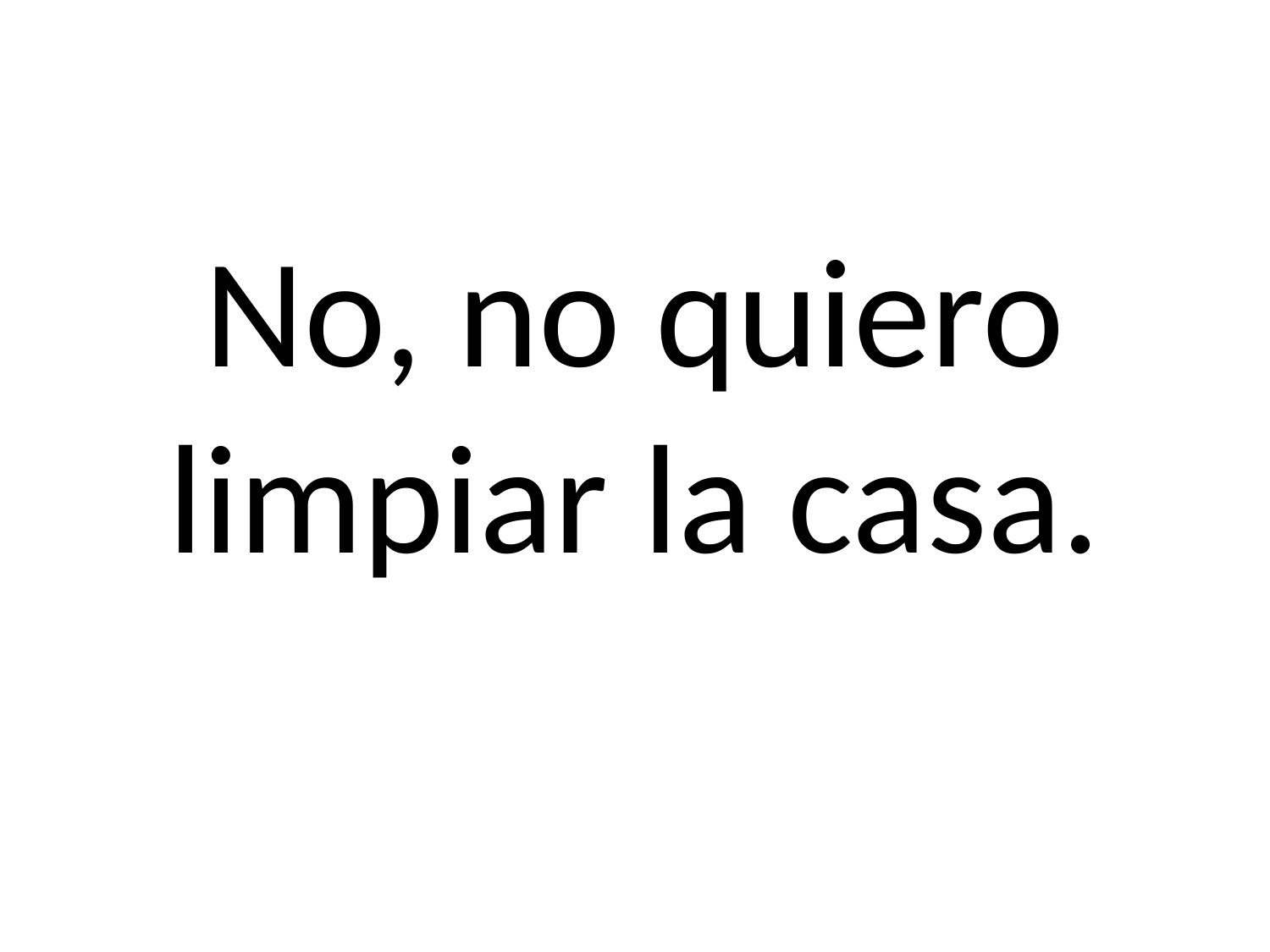

# No, no quiero limpiar la casa.